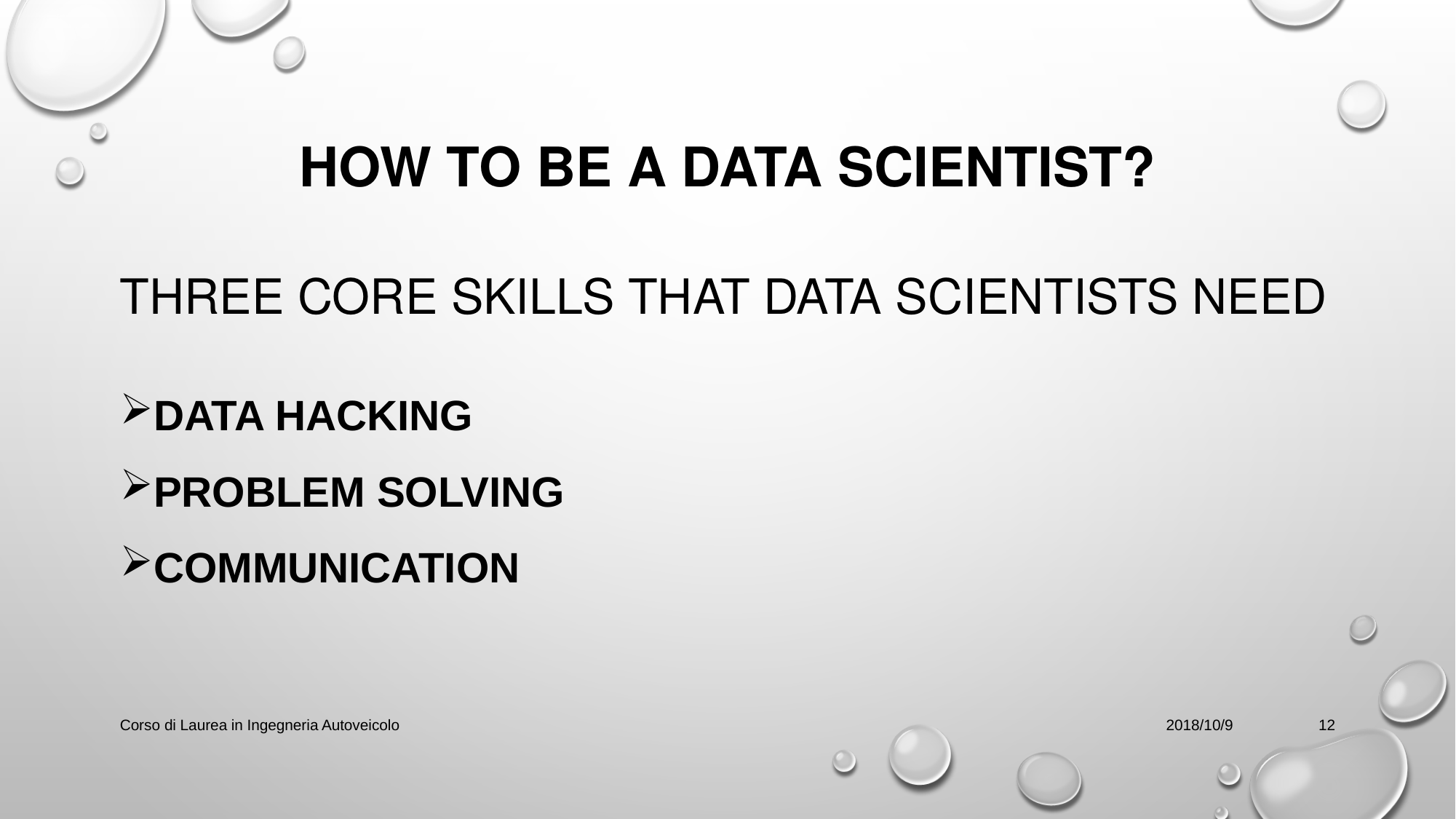

# How to be a Data Scientist?
Three core skills that data scientists need

Data Hacking
Problem Solving
Communication

Corso di Laurea in Ingegneria Autoveicolo
2018/10/9
12